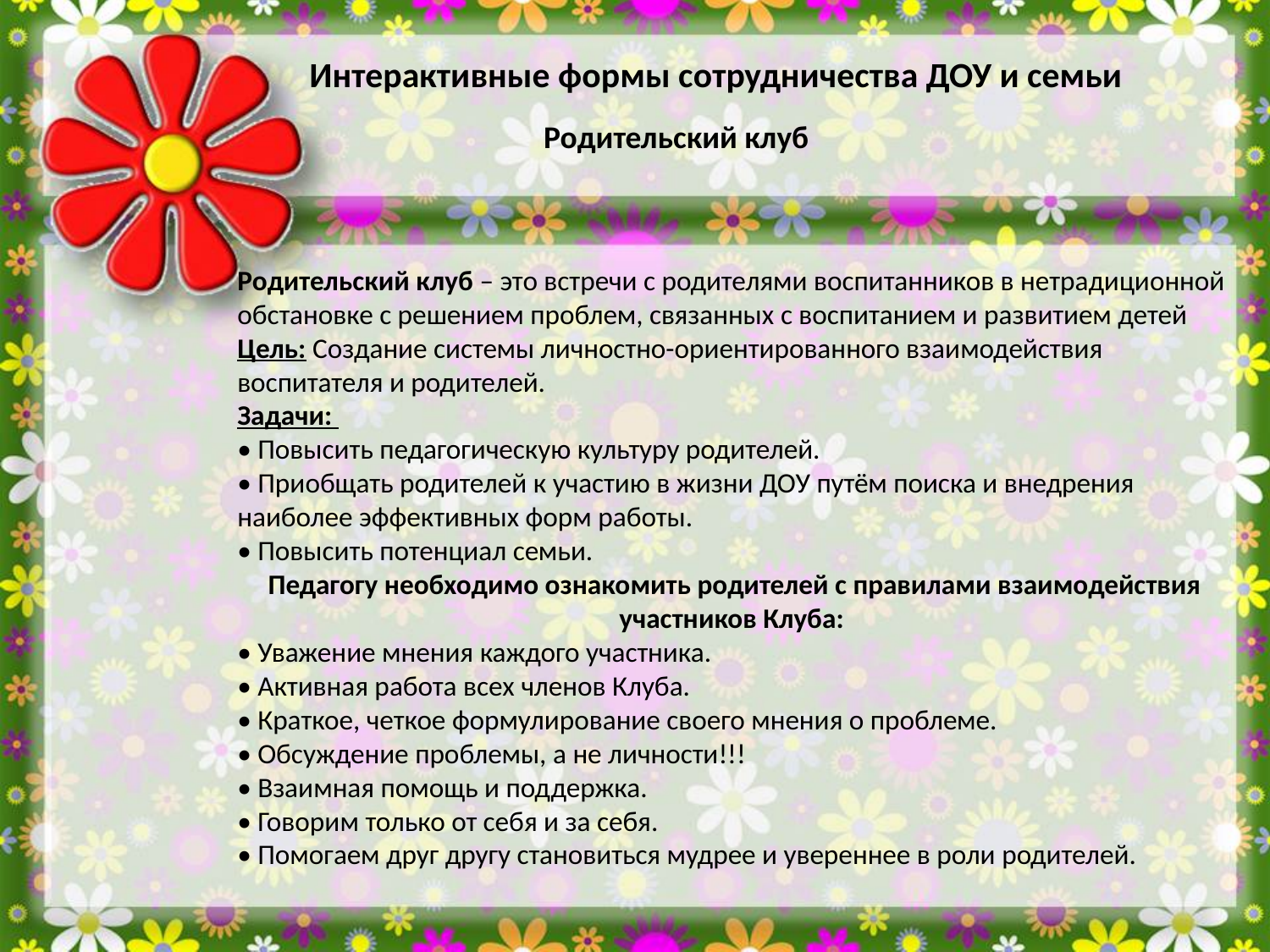

Интерактивные формы сотрудничества ДОУ и семьи
Родительский клуб
Родительский клуб – это встречи с родителями воспитанников в нетрадиционной обстановке с решением проблем, связанных с воспитанием и развитием детей
Цель: Создание системы личностно-ориентированного взаимодействия воспитателя и родителей.
Задачи:
• Повысить педагогическую культуру родителей.
• Приобщать родителей к участию в жизни ДОУ путём поиска и внедрения наиболее эффективных форм работы.
• Повысить потенциал семьи.
Педагогу необходимо ознакомить родителей с правилами взаимодействия участников Клуба:
• Уважение мнения каждого участника.
• Активная работа всех членов Клуба.
• Краткое, четкое формулирование своего мнения о проблеме.
• Обсуждение проблемы, а не личности!!!
• Взаимная помощь и поддержка.
• Говорим только от себя и за себя.
• Помогаем друг другу становиться мудрее и увереннее в роли родителей.